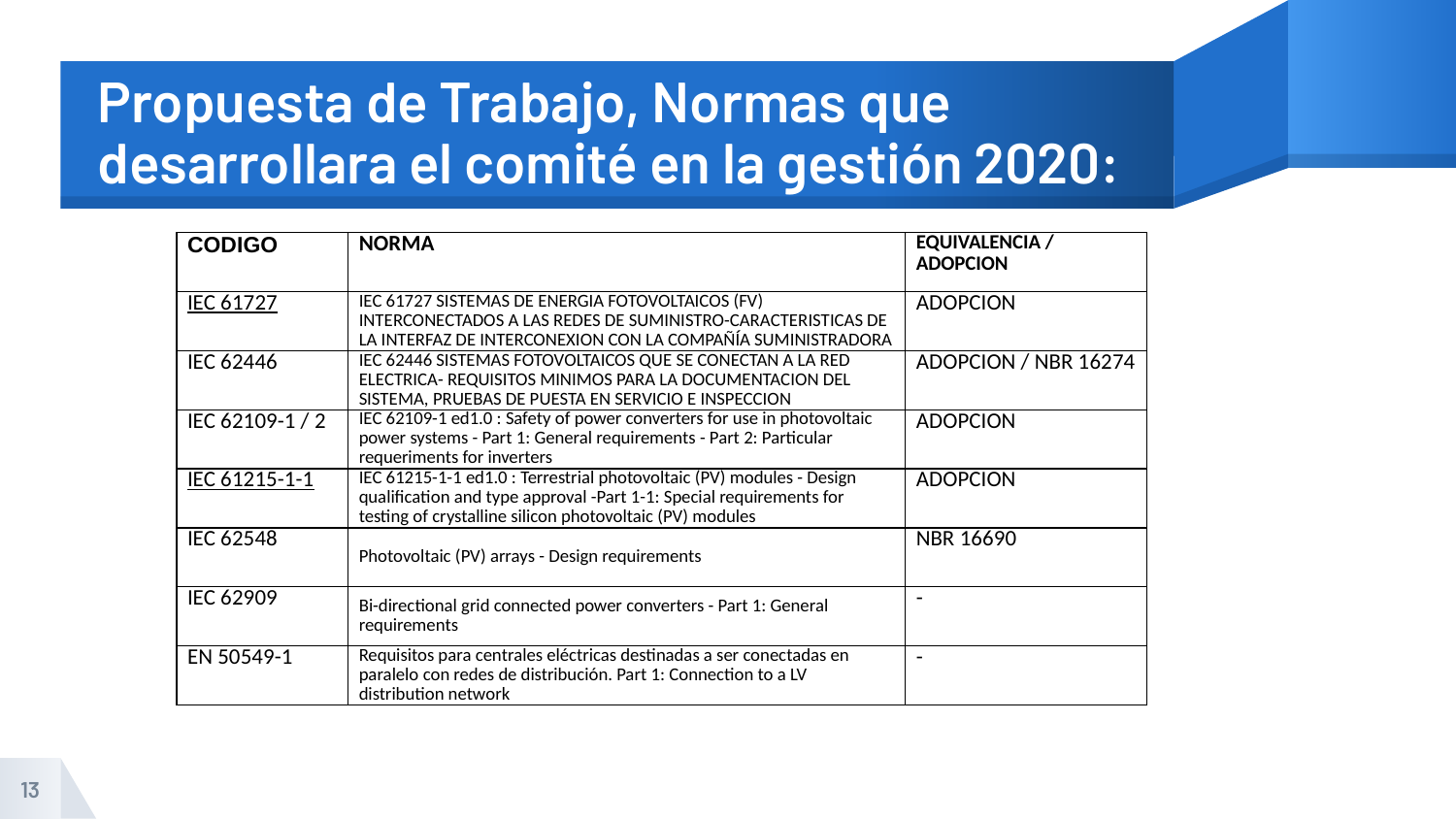

# Propuesta de Trabajo, Normas que desarrollara el comité en la gestión 2020:
| CODIGO | NORMA | EQUIVALENCIA / ADOPCION |
| --- | --- | --- |
| IEC 61727 | IEC 61727 SISTEMAS DE ENERGIA FOTOVOLTAICOS (FV) INTERCONECTADOS A LAS REDES DE SUMINISTRO-CARACTERISTICAS DE LA INTERFAZ DE INTERCONEXION CON LA COMPAÑÍA SUMINISTRADORA | ADOPCION |
| IEC 62446 | IEC 62446 SISTEMAS FOTOVOLTAICOS QUE SE CONECTAN A LA RED ELECTRICA- REQUISITOS MINIMOS PARA LA DOCUMENTACION DEL SISTEMA, PRUEBAS DE PUESTA EN SERVICIO E INSPECCION | ADOPCION / NBR 16274 |
| IEC 62109-1 / 2 | IEC 62109-1 ed1.0 : Safety of power converters for use in photovoltaic power systems - Part 1: General requirements - Part 2: Particular requeriments for inverters | ADOPCION |
| IEC 61215-1-1 | IEC 61215-1-1 ed1.0 : Terrestrial photovoltaic (PV) modules - Design qualification and type approval -Part 1-1: Special requirements for testing of crystalline silicon photovoltaic (PV) modules | ADOPCION |
| IEC 62548 | Photovoltaic (PV) arrays - Design requirements | NBR 16690 |
| IEC 62909 | Bi-directional grid connected power converters - Part 1: General requirements | - |
| EN 50549-1 | Requisitos para centrales eléctricas destinadas a ser conectadas en paralelo con redes de distribución. Part 1: Connection to a LV distribution network | - |
13